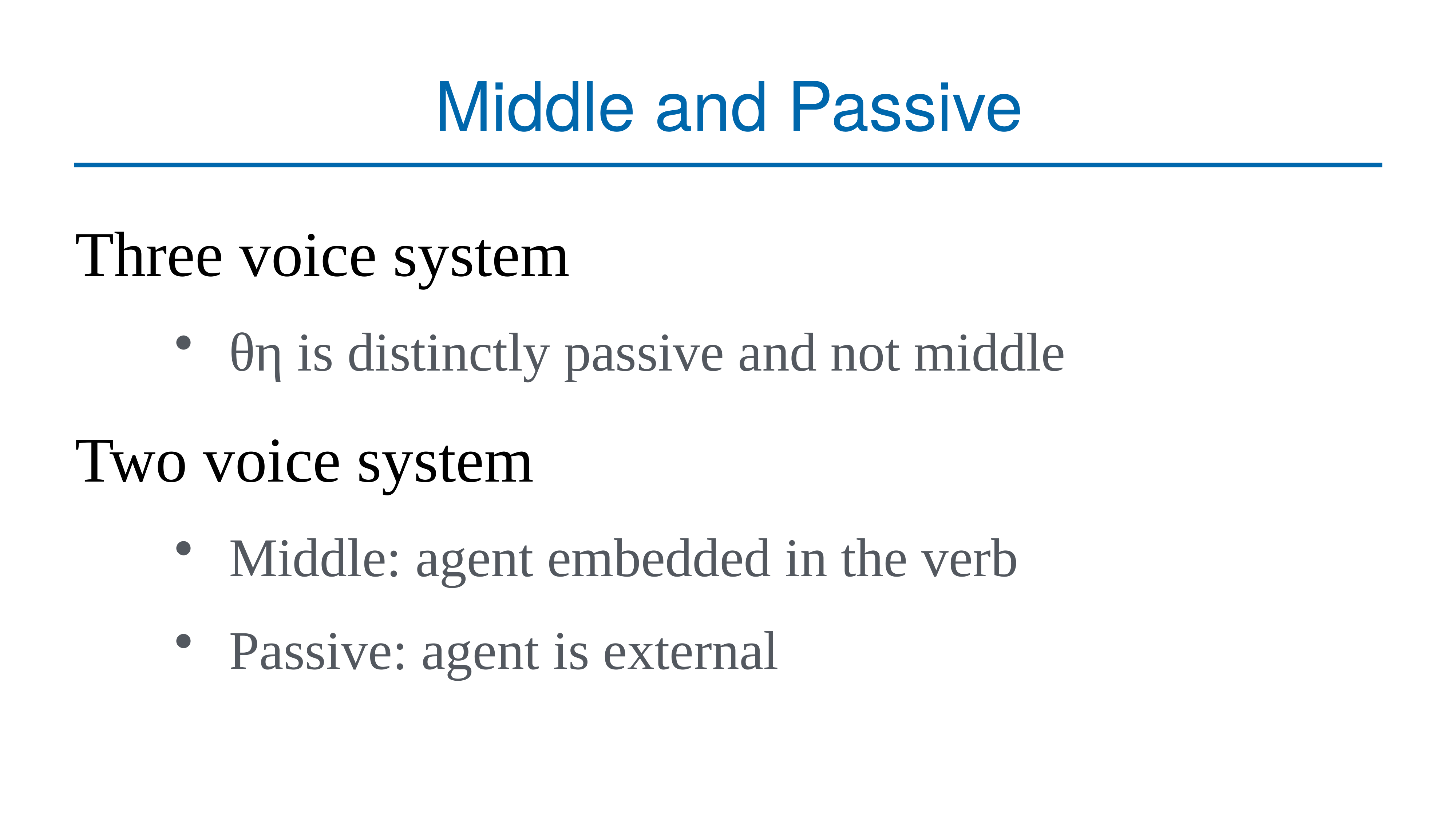

# Middle and Passive
Three voice system
θη is distinctly passive and not middle
Two voice system
Middle: agent embedded in the verb
Passive: agent is external